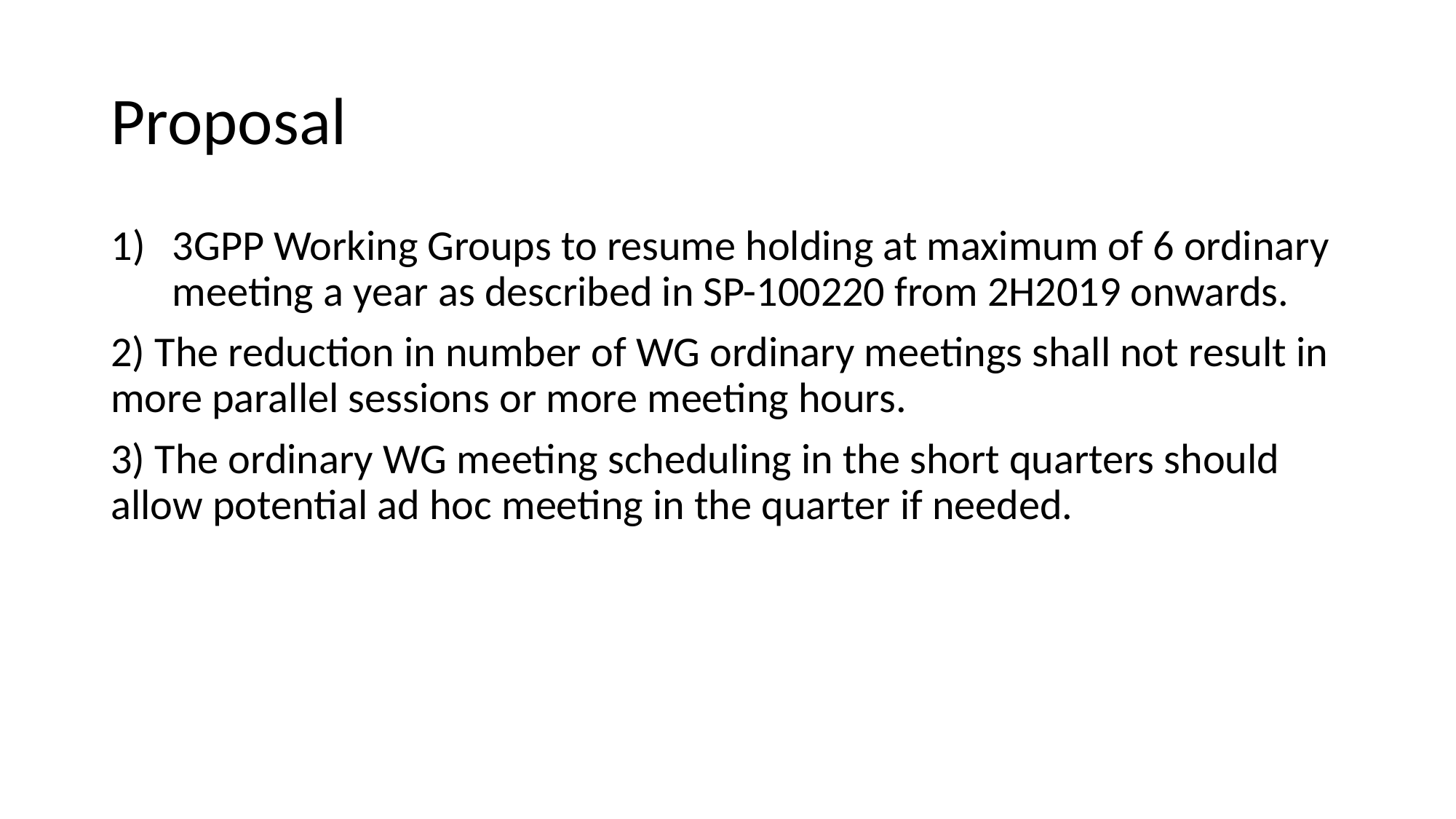

# Proposal
3GPP Working Groups to resume holding at maximum of 6 ordinary meeting a year as described in SP-100220 from 2H2019 onwards.
2) The reduction in number of WG ordinary meetings shall not result in more parallel sessions or more meeting hours.
3) The ordinary WG meeting scheduling in the short quarters should allow potential ad hoc meeting in the quarter if needed.